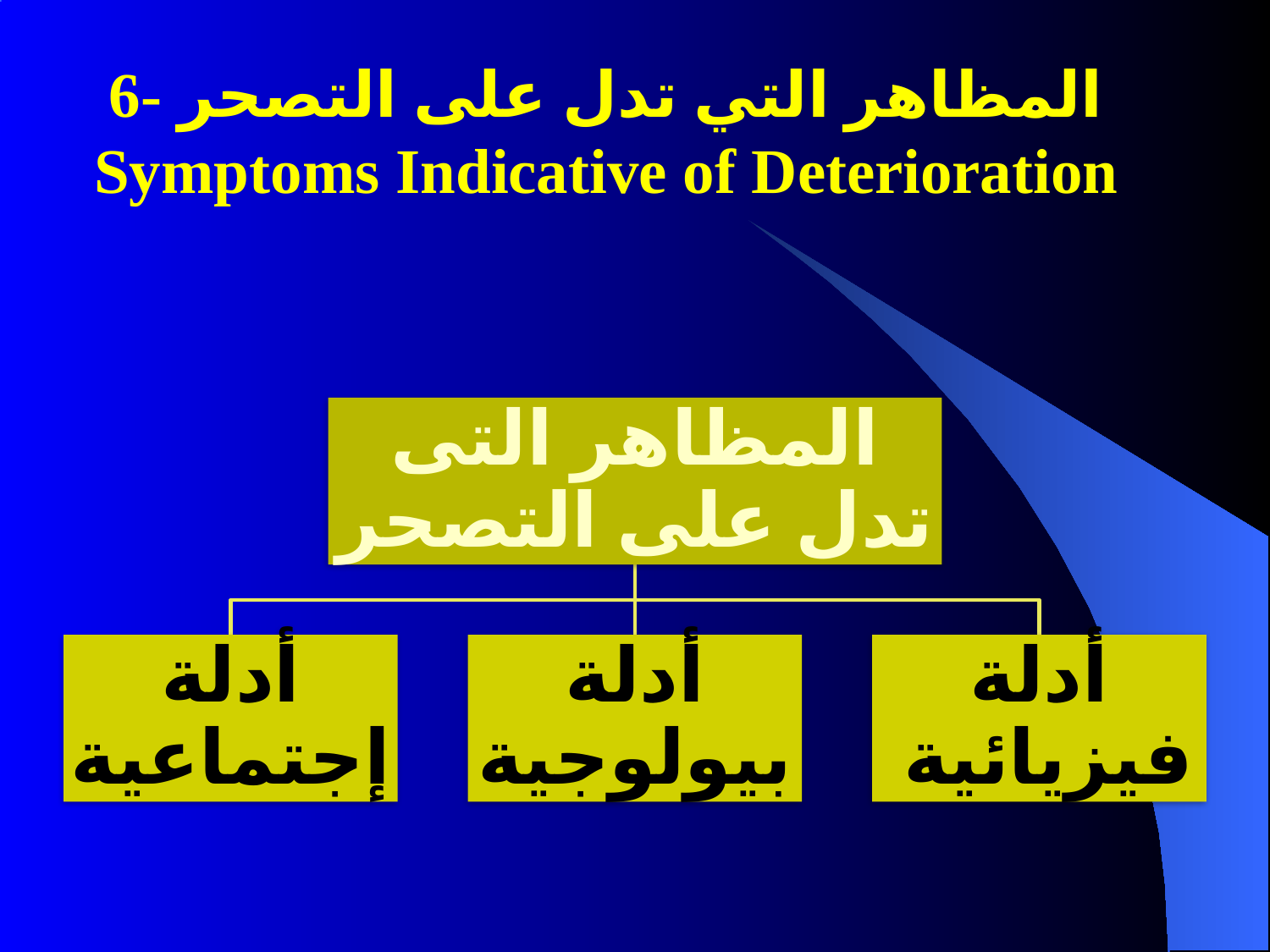

# 6- المظاهر التي تدل على التصحر Symptoms Indicative of Deterioration
المظاهر التى تدل على التصحر
أدلة إجتماعية
أدلة بيولوجية
أدلة فيزيائية